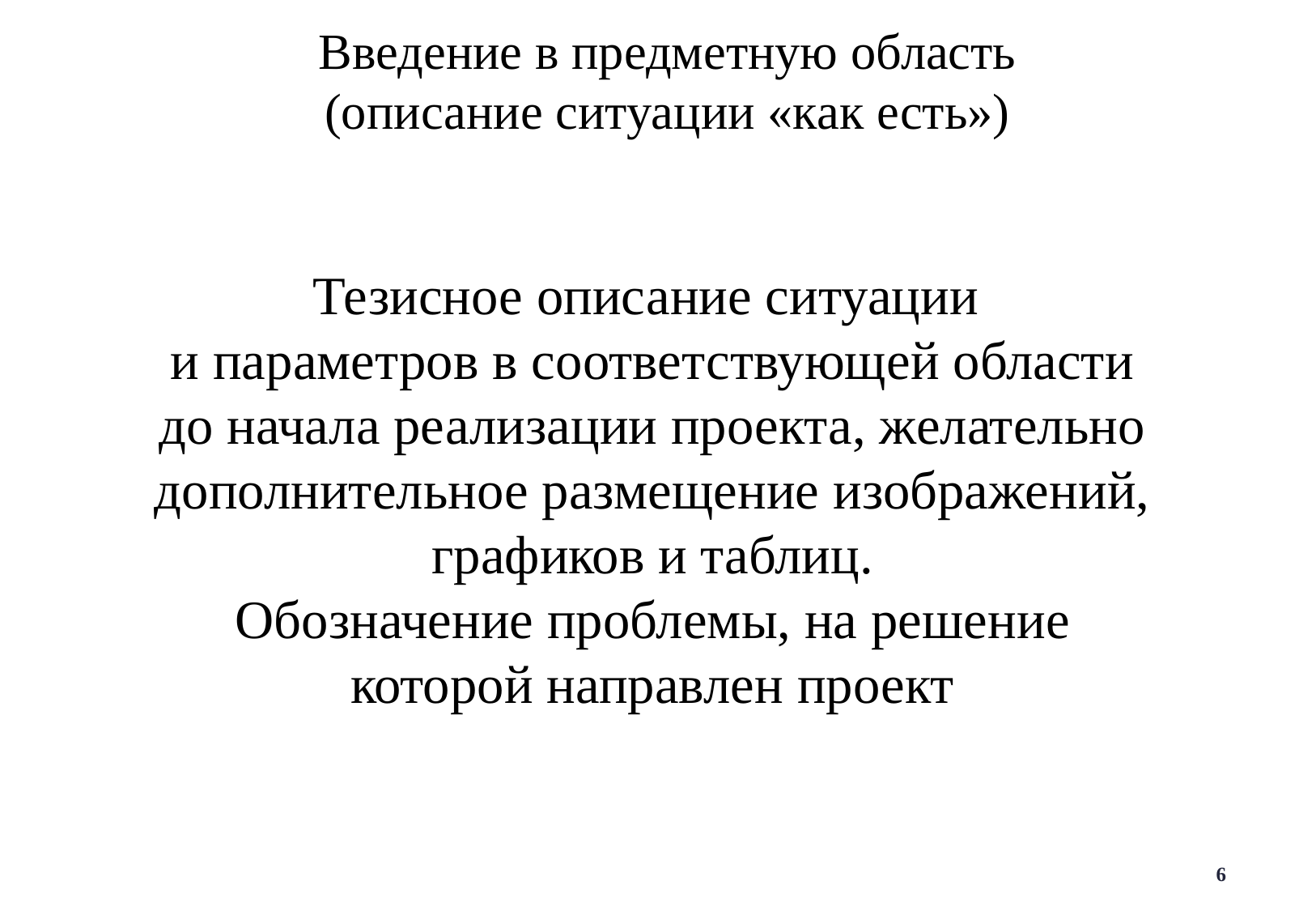

# Введение в предметную область (описание ситуации «как есть»)
Тезисное описание ситуации
и параметров в соответствующей области до начала реализации проекта, желательно дополнительное размещение изображений, графиков и таблиц.
Обозначение проблемы, на решение которой направлен проект
6